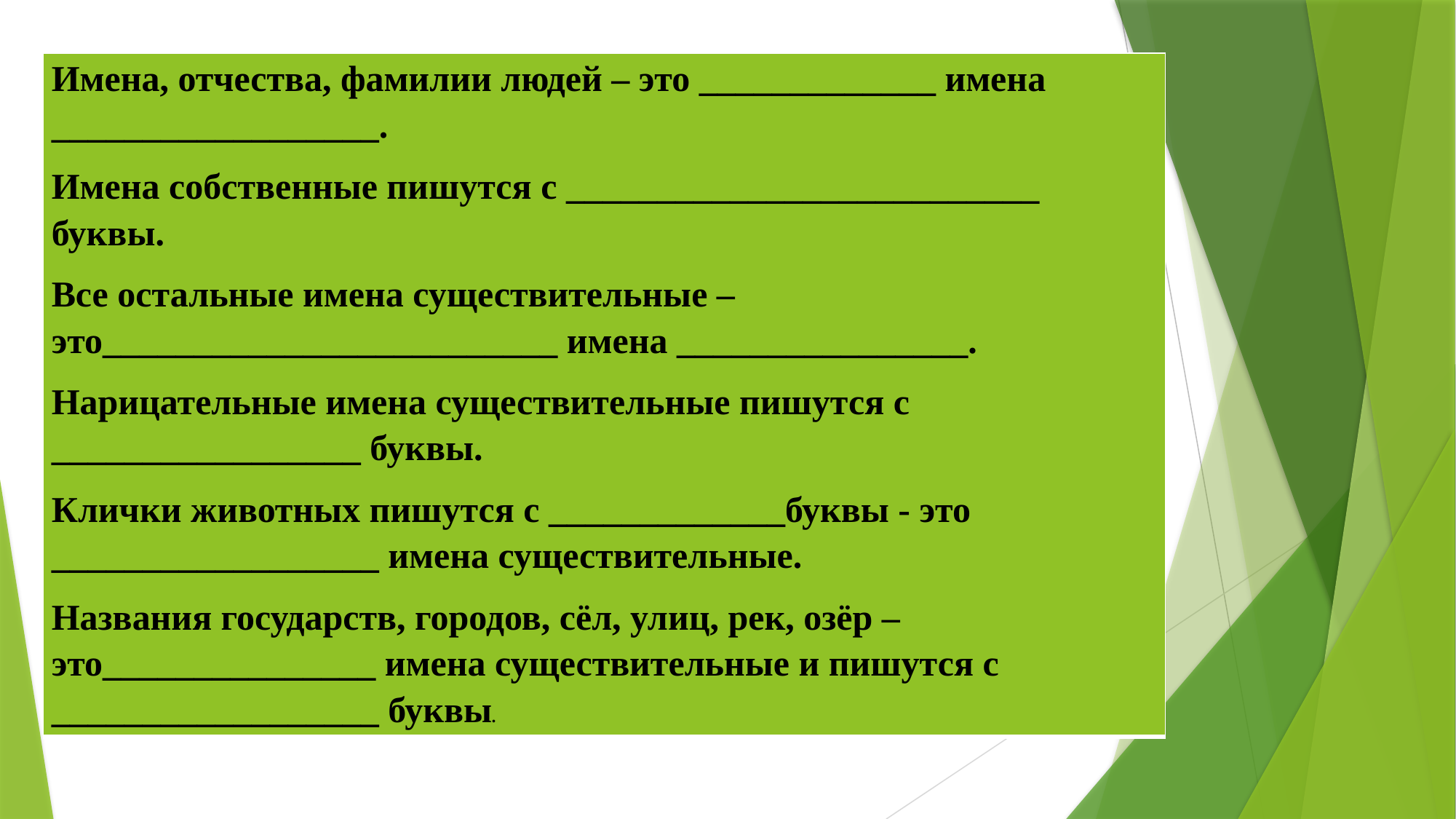

| Имена, отчества, фамилии людей – это \_\_\_\_\_\_\_\_\_\_\_\_\_ имена \_\_\_\_\_\_\_\_\_\_\_\_\_\_\_\_\_\_. Имена собственные пишутся с \_\_\_\_\_\_\_\_\_\_\_\_\_\_\_\_\_\_\_\_\_\_\_\_\_\_ буквы. Все остальные имена существительные – это\_\_\_\_\_\_\_\_\_\_\_\_\_\_\_\_\_\_\_\_\_\_\_\_\_ имена \_\_\_\_\_\_\_\_\_\_\_\_\_\_\_\_. Нарицательные имена существительные пишутся с \_\_\_\_\_\_\_\_\_\_\_\_\_\_\_\_\_ буквы. Клички животных пишутся с \_\_\_\_\_\_\_\_\_\_\_\_\_буквы - это \_\_\_\_\_\_\_\_\_\_\_\_\_\_\_\_\_\_ имена существительные. Названия государств, городов, сёл, улиц, рек, озёр – это\_\_\_\_\_\_\_\_\_\_\_\_\_\_\_ имена существительные и пишутся с \_\_\_\_\_\_\_\_\_\_\_\_\_\_\_\_\_\_ буквы. |
| --- |